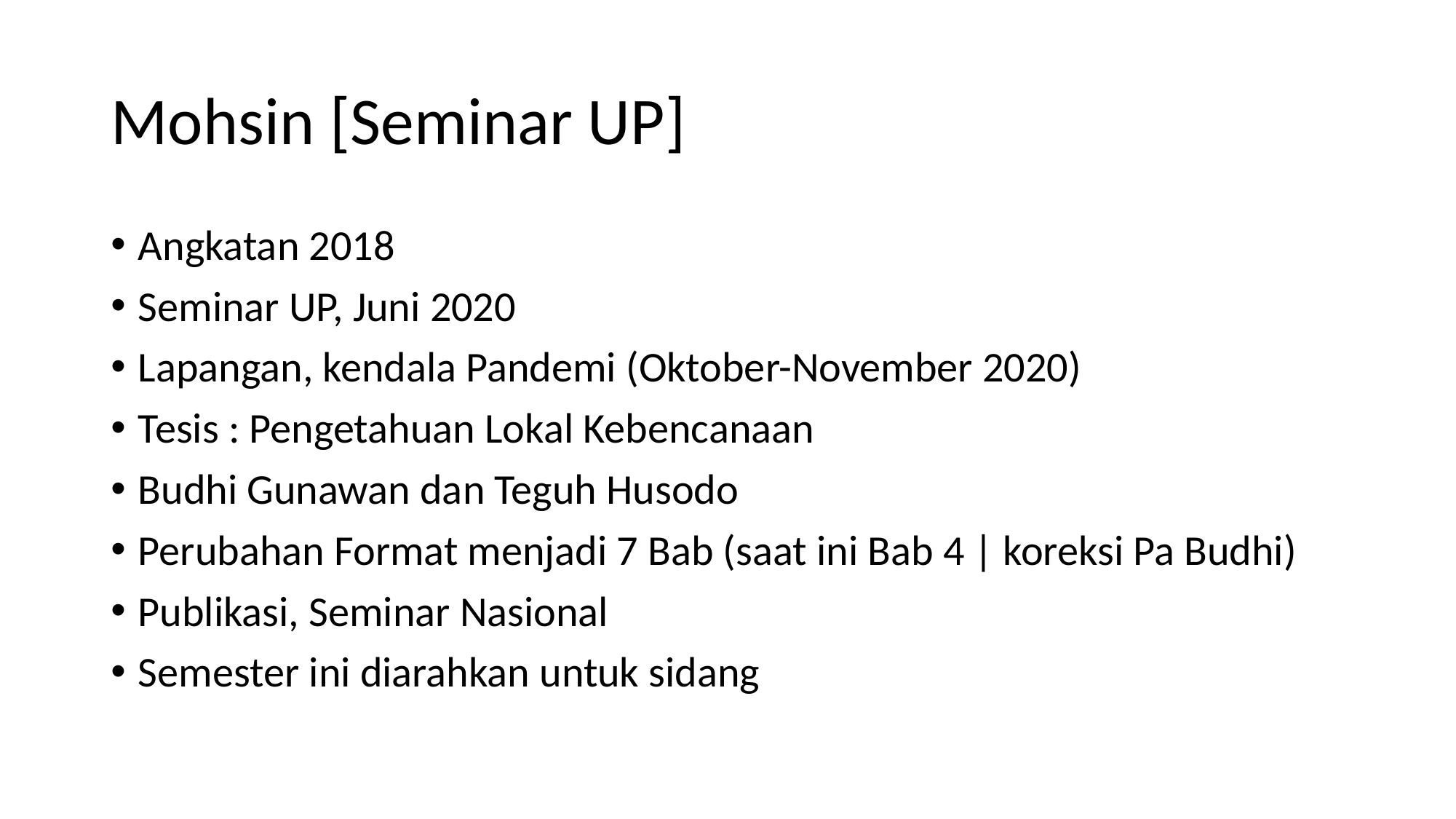

# Mohsin [Seminar UP]
Angkatan 2018
Seminar UP, Juni 2020
Lapangan, kendala Pandemi (Oktober-November 2020)
Tesis : Pengetahuan Lokal Kebencanaan
Budhi Gunawan dan Teguh Husodo
Perubahan Format menjadi 7 Bab (saat ini Bab 4 | koreksi Pa Budhi)
Publikasi, Seminar Nasional
Semester ini diarahkan untuk sidang